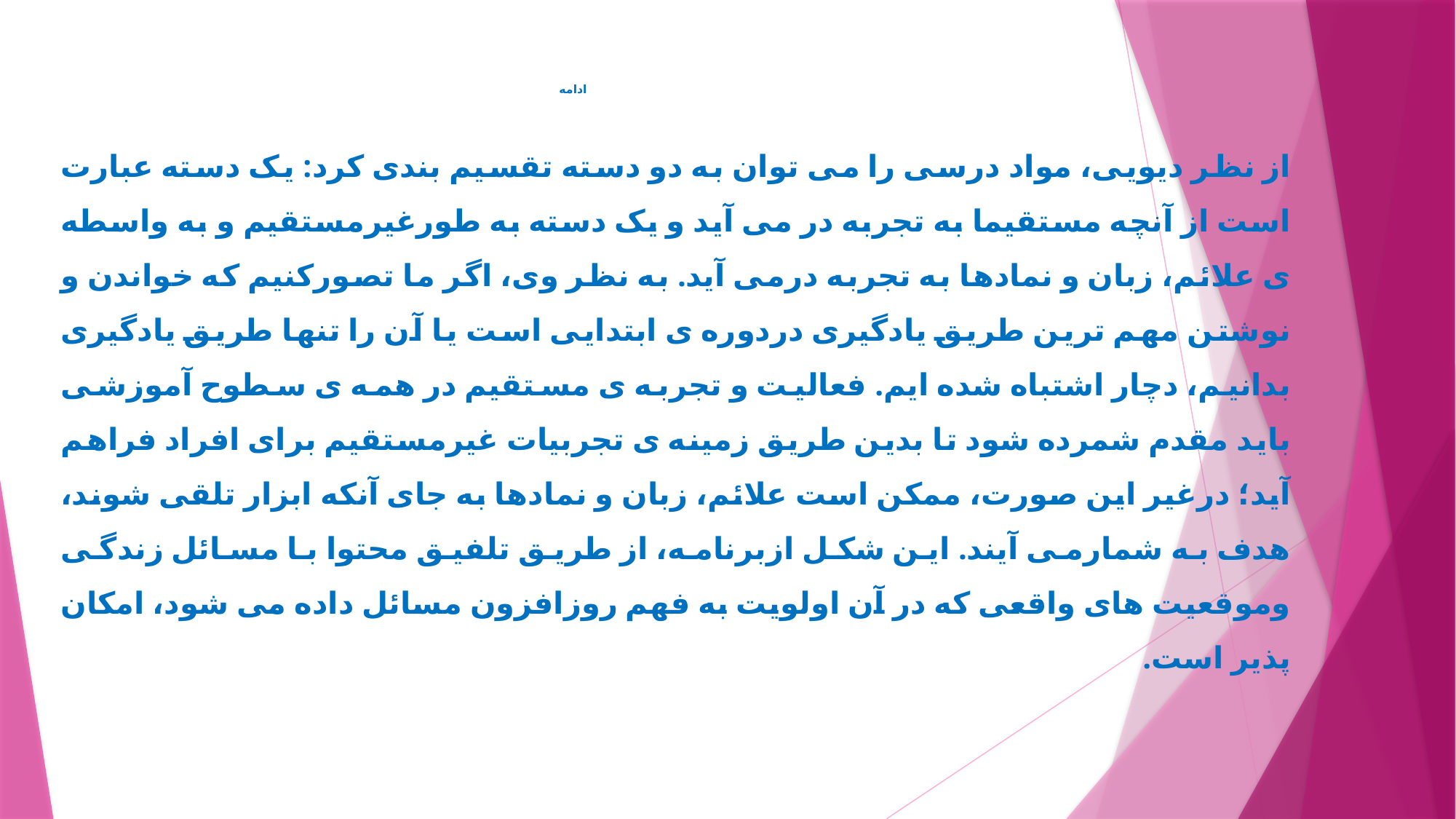

# ادامه
از نظر ديويی، مواد درسی را می توان به دو دسته تقسيم بندی کرد: يک دسته عبارت است از آنچه مستقیما به تجربه در می آيد و يک دسته به طورغيرمستقيم و به واسطه ی علائم، زبان و نمادها به تجربه درمی آيد. به نظر وی، اگر ما تصورکنيم که خواندن و نوشتن مهم ترين طريق يادگيری دردوره ی ابتدايی است يا آن را تنها طريق يادگيری بدانيم، دچار اشتباه شده ايم. فعاليت و تجربه ی مستقيم در همه ی سطوح آموزشی بايد مقدم شمرده شود تا بدين طريق زمينه ی تجربيات غيرمستقيم برای افراد فراهم آيد؛ درغير اين صورت، ممکن است علائم، زبان و نمادها به جای آنکه ابزار تلقی شوند، هدف به شمارمی آيند. اين شکل ازبرنامه، از طريق تلفيق محتوا با مسائل زندگی وموقعيت های واقعی که در آن اولويت به فهم روزافزون مسائل داده می شود، امکان پذير است.